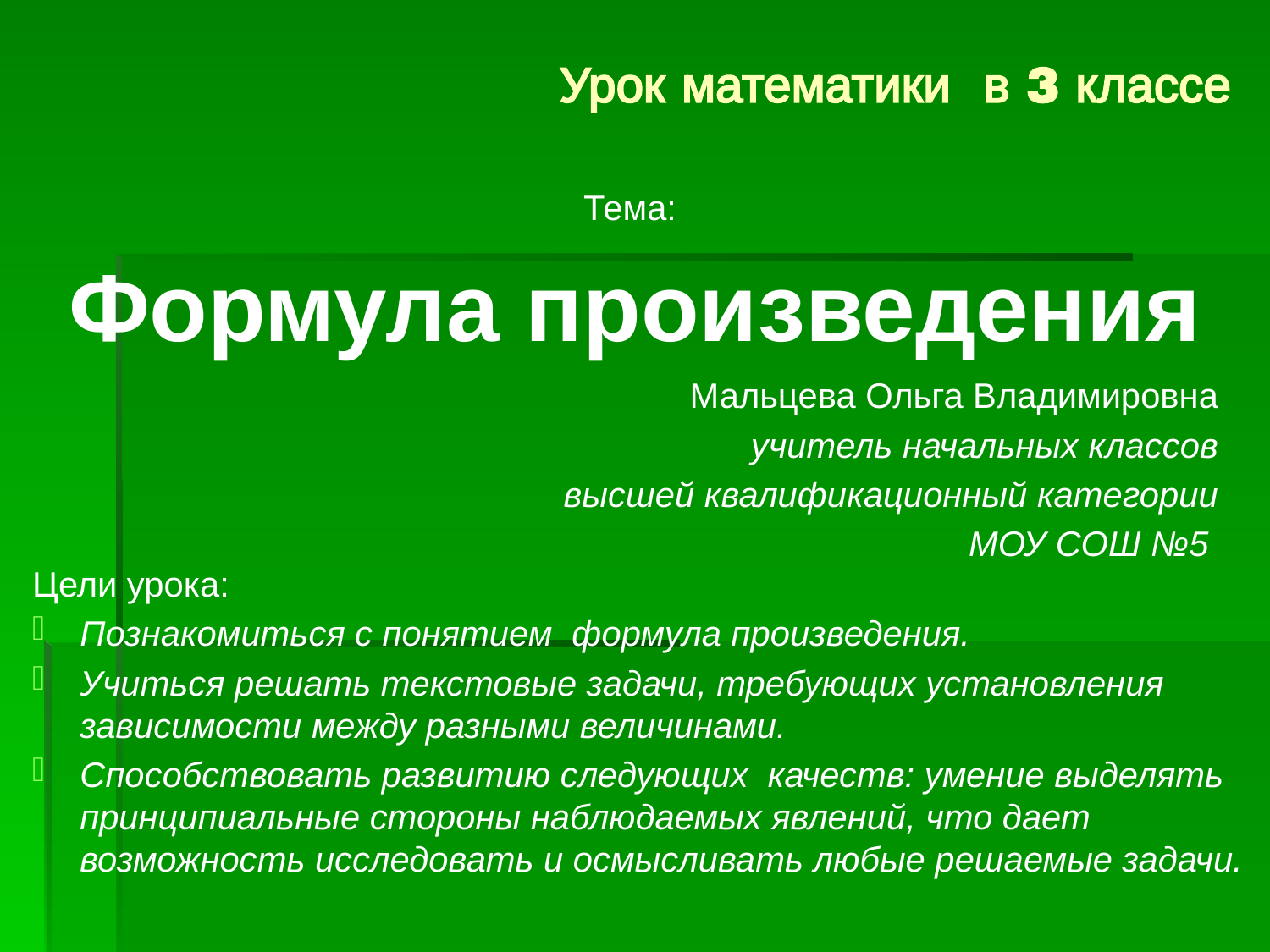

# Урок математики  в 3 классе
Тема:
Формула произведения
Мальцева Ольга Владимировна
учитель начальных классов
высшей квалификационный категории
МОУ СОШ №5
Цели урока:
Познакомиться с понятием  формула произведения.
Учиться решать текстовые задачи, требующих установления зависимости между разными величинами.
Способствовать развитию следующих  качеств: умение выделять принципиальные стороны наблюдаемых явлений, что дает возможность исследовать и осмысливать любые решаемые задачи.